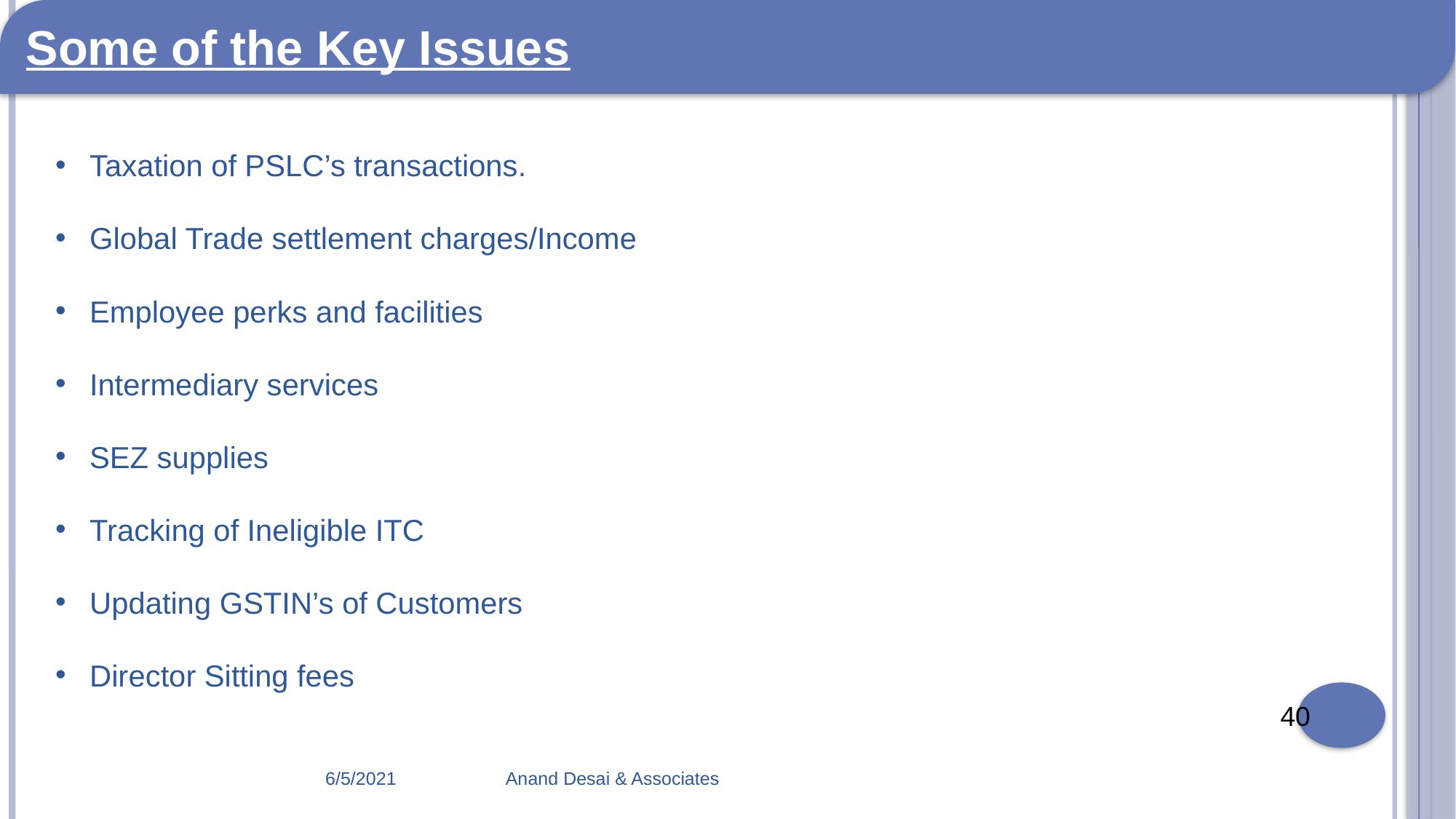

Some of the Key Issues
Taxation of PSLC’s transactions.

Global Trade settlement charges/Income

Employee perks and facilities

Intermediary services

SEZ supplies

Tracking of Ineligible ITC

Updating GSTIN’s of Customers

Director Sitting fees

40
6/5/2021
Anand Desai & Associates